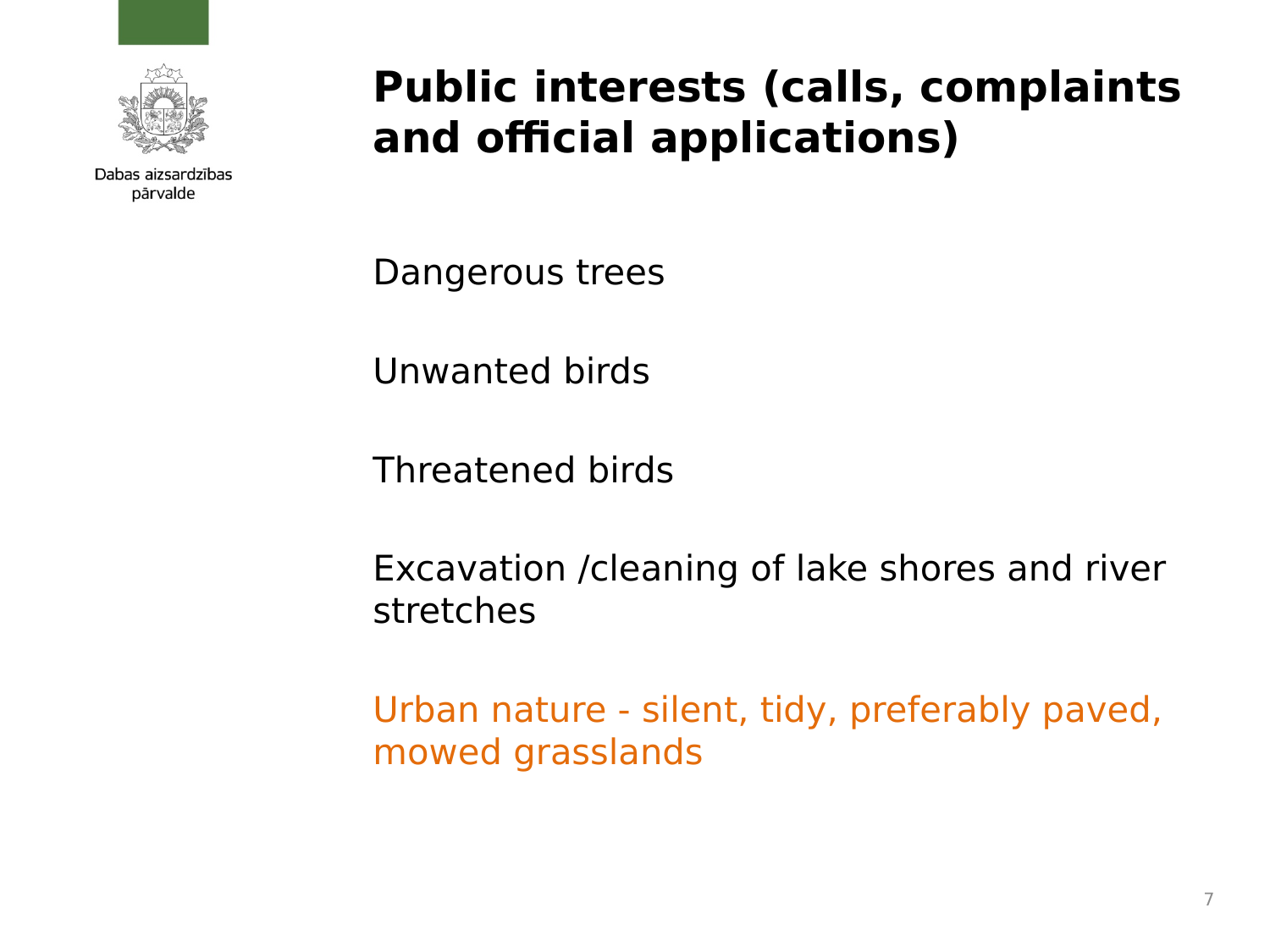

# Public interests (calls, complaints and official applications)
Dangerous trees

Unwanted birds

Threatened birds

Excavation /cleaning of lake shores and river stretches

Urban nature - silent, tidy, preferably paved, mowed grasslands

7